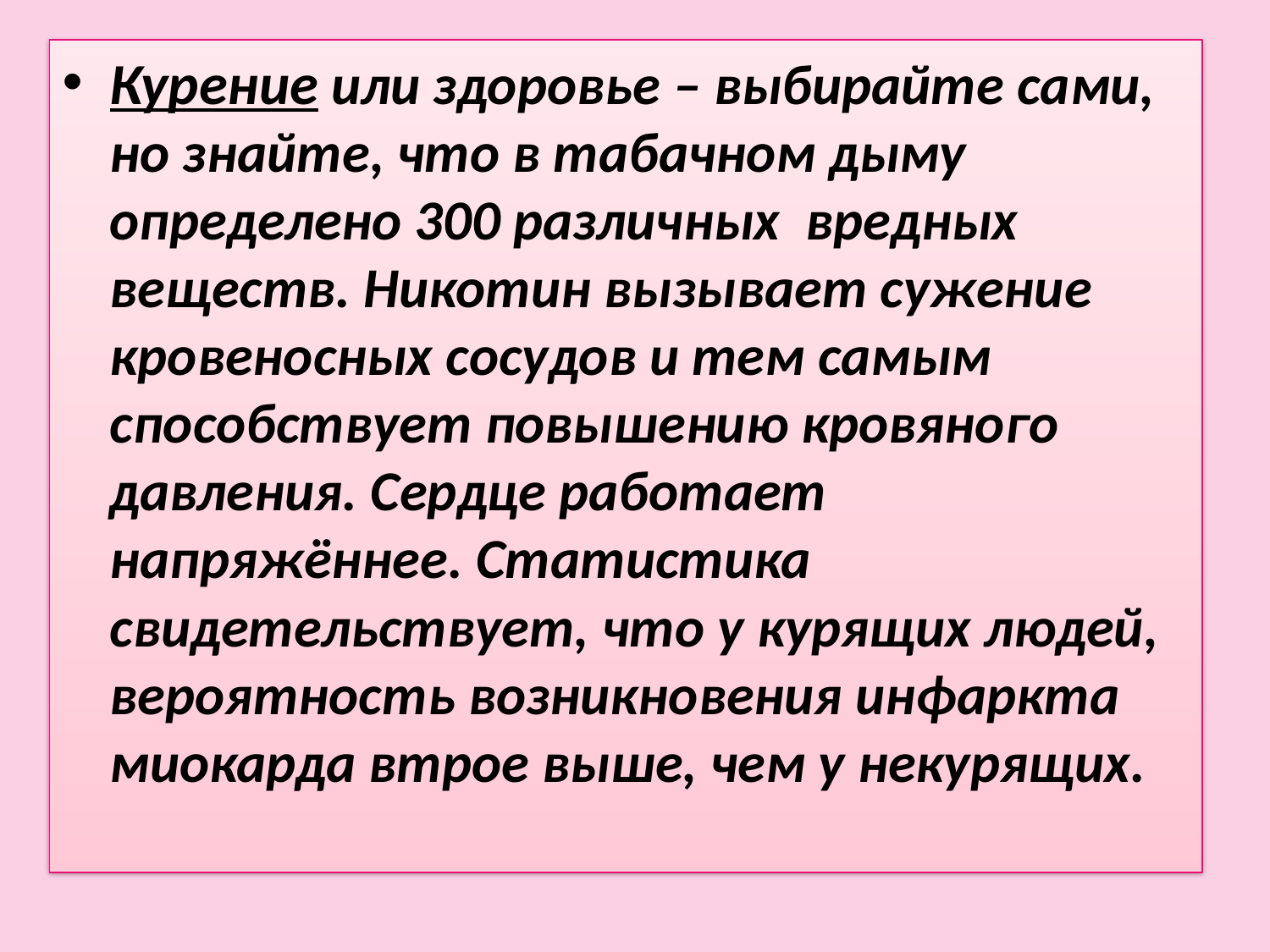

#
Курение или здоровье – выбирайте сами, но знайте, что в табачном дыму определено 300 различных  вредных веществ. Никотин вызывает сужение кровеносных сосудов и тем самым способствует повышению кровяного давления. Сердце работает напряжённее. Статистика свидетельствует, что у курящих людей, вероятность возникновения инфаркта миокарда втрое выше, чем у некурящих.